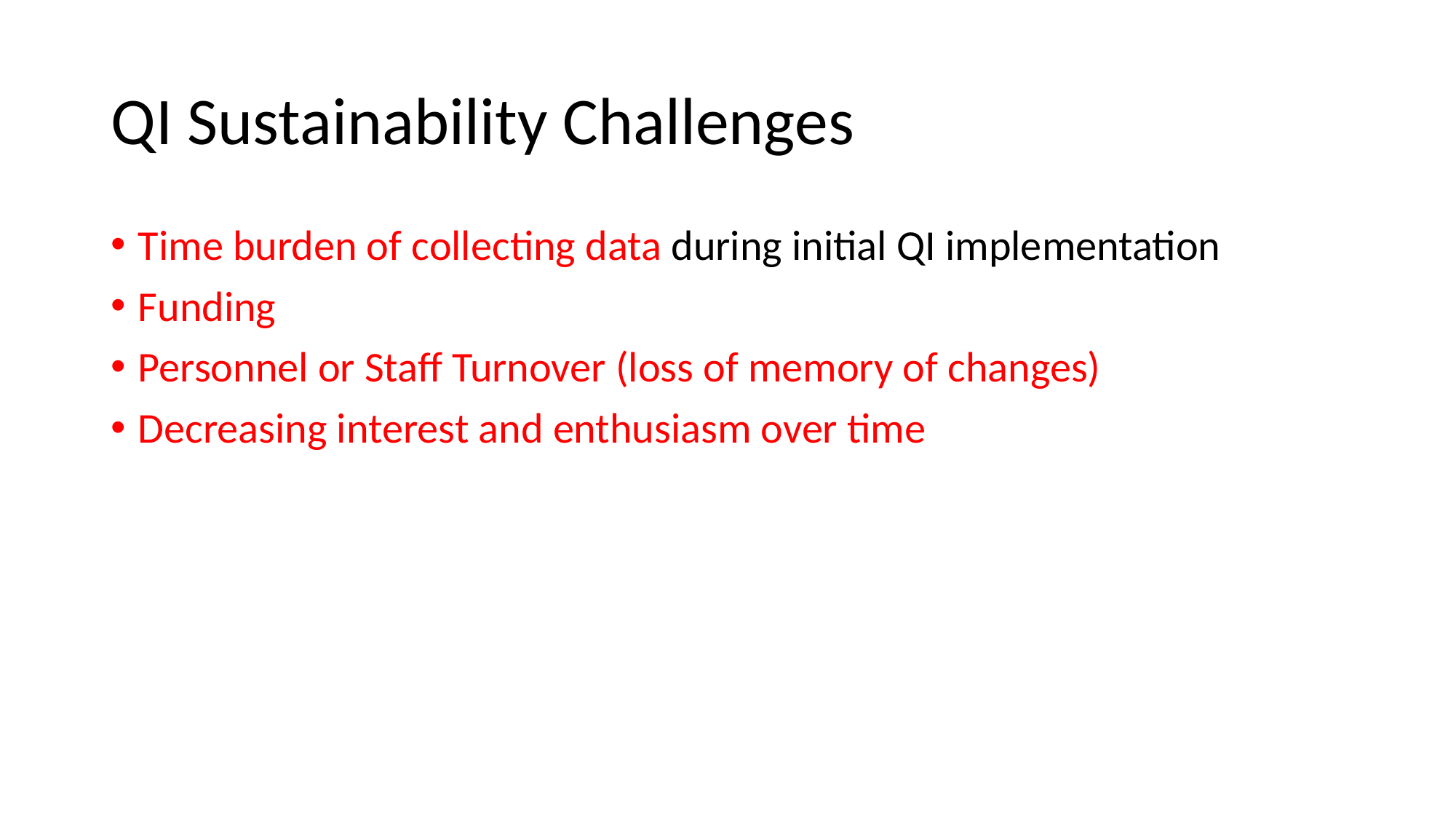

QI Sustainability Challenges
Time burden of collecting data during initial QI implementation
Funding
Personnel or Staff Turnover (loss of memory of changes)
Decreasing interest and enthusiasm over time